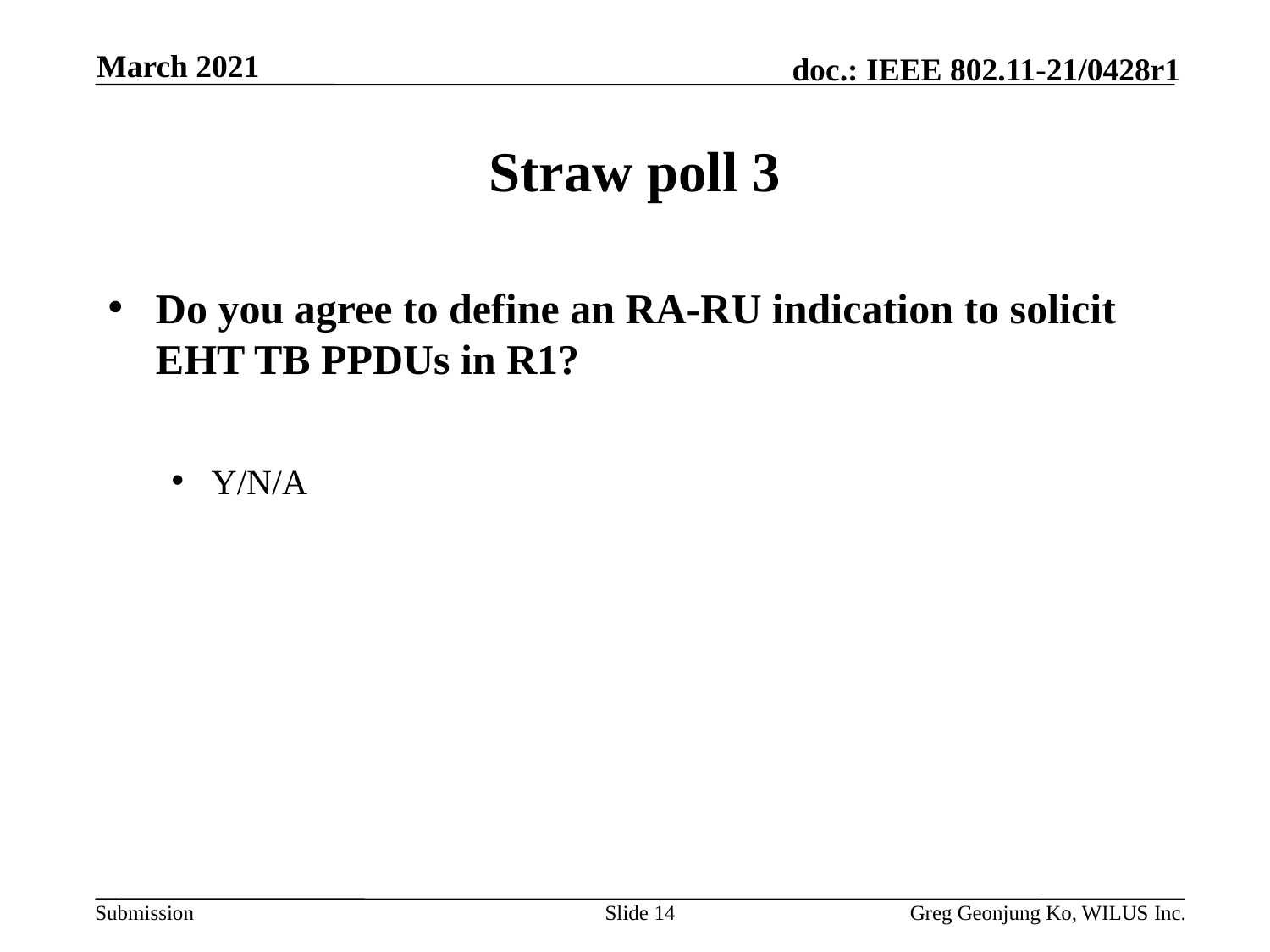

March 2021
# Straw poll 3
Do you agree to define an RA-RU indication to solicit EHT TB PPDUs in R1?

Y/N/A
Slide 14
Greg Geonjung Ko, WILUS Inc.